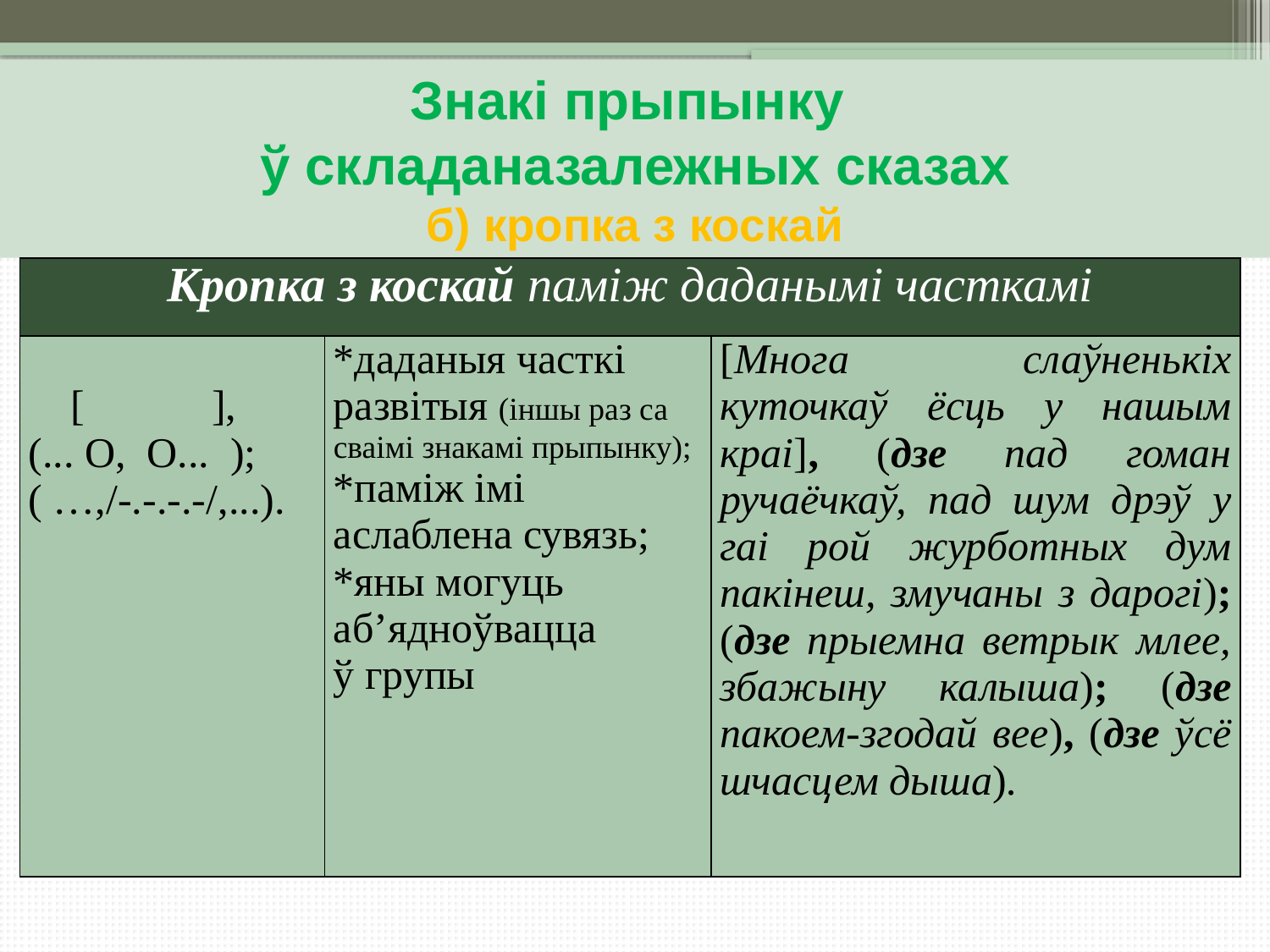

# Знакі прыпынку ў складаназалежных сказах б) кропка з коскай
| Кропка з коскай паміж даданымі часткамі |  |  |
| --- | --- | --- |
| [ ], (... О, О... ); ( …,/-.-.-.-/,...). | \*даданыя часткі развітыя (іншы раз са сваімі знакамі прыпынку); \*паміж імі аслаблена сувязь; \*яны могуць аб’ядноўвацца ў групы | [Многа слаўненькіх куточкаў ёсць у нашым краі], (дзе пад гоман ручаёчкаў, пад шум дрэў у гаі рой журботных дум пакінеш, змучаны з дарогі); (дзе прыемна ветрык млее, збажыну калыша); (дзе пакоем-згодай вее), (дзе ўсё шчасцем дыша). |